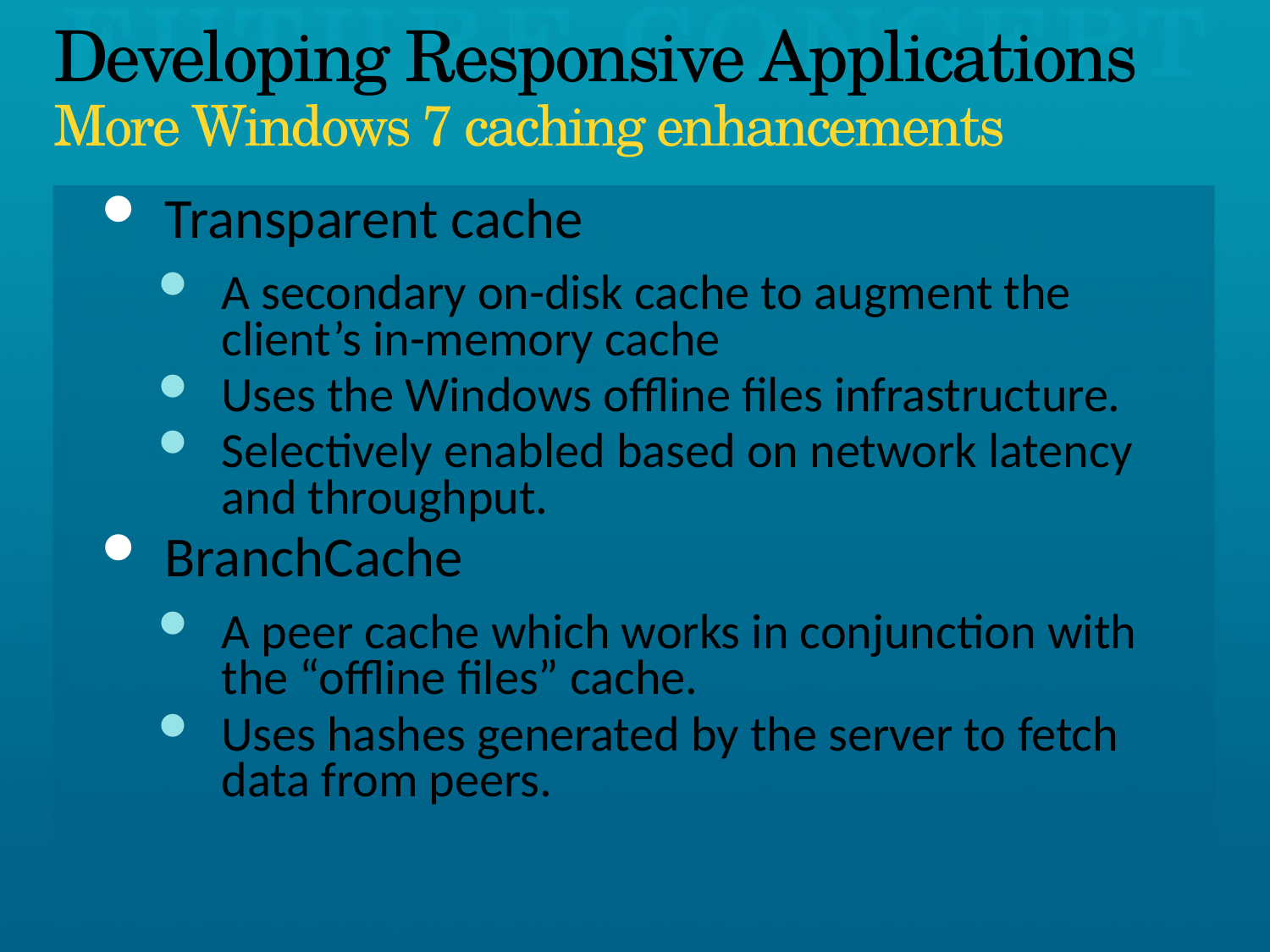

# Developing Responsive Applications More Windows 7 caching enhancements
Transparent cache
A secondary on-disk cache to augment the client’s in-memory cache
Uses the Windows offline files infrastructure.
Selectively enabled based on network latency and throughput.
BranchCache
A peer cache which works in conjunction with the “offline files” cache.
Uses hashes generated by the server to fetch data from peers.